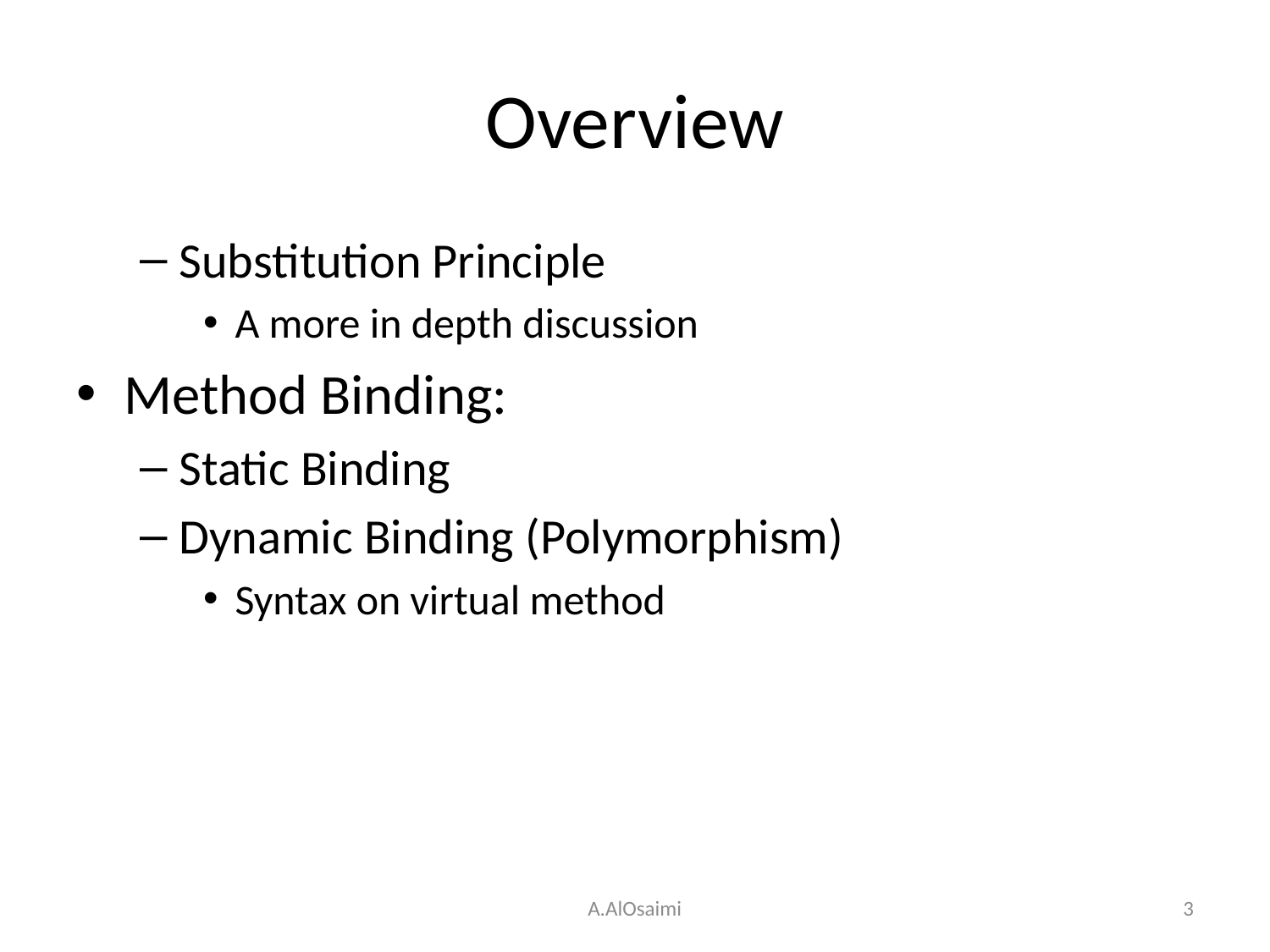

# Overview
Substitution Principle
A more in depth discussion
Method Binding:
Static Binding
Dynamic Binding (Polymorphism)
Syntax on virtual method
A.AlOsaimi
3